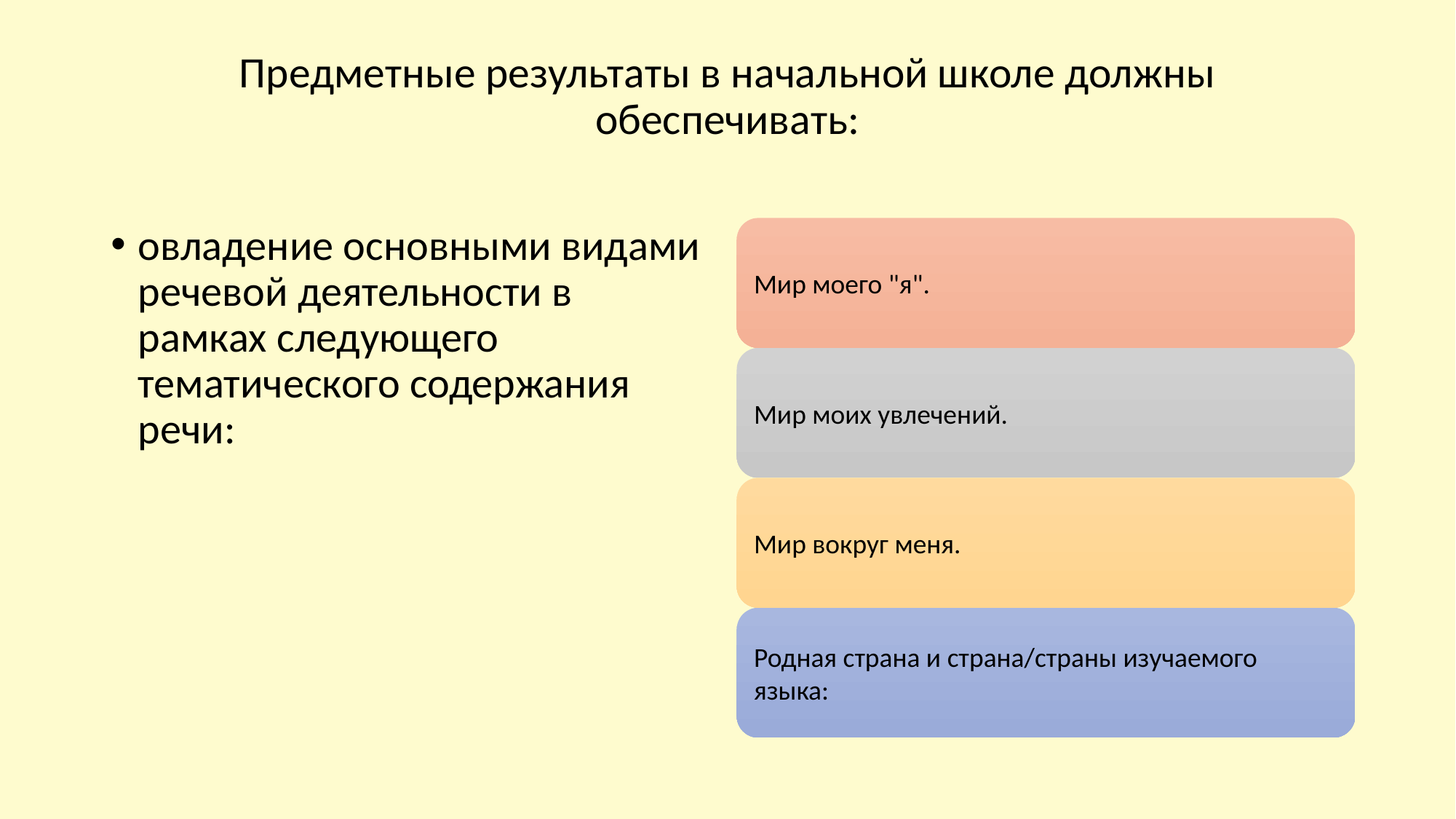

# Предметные результаты в начальной школе должны обеспечивать:
овладение основными видами речевой деятельности в рамках следующего тематического содержания речи:
Мир моего "я".
Мир моих увлечений.
Мир вокруг меня.
Родная страна и страна/страны изучаемого языка: